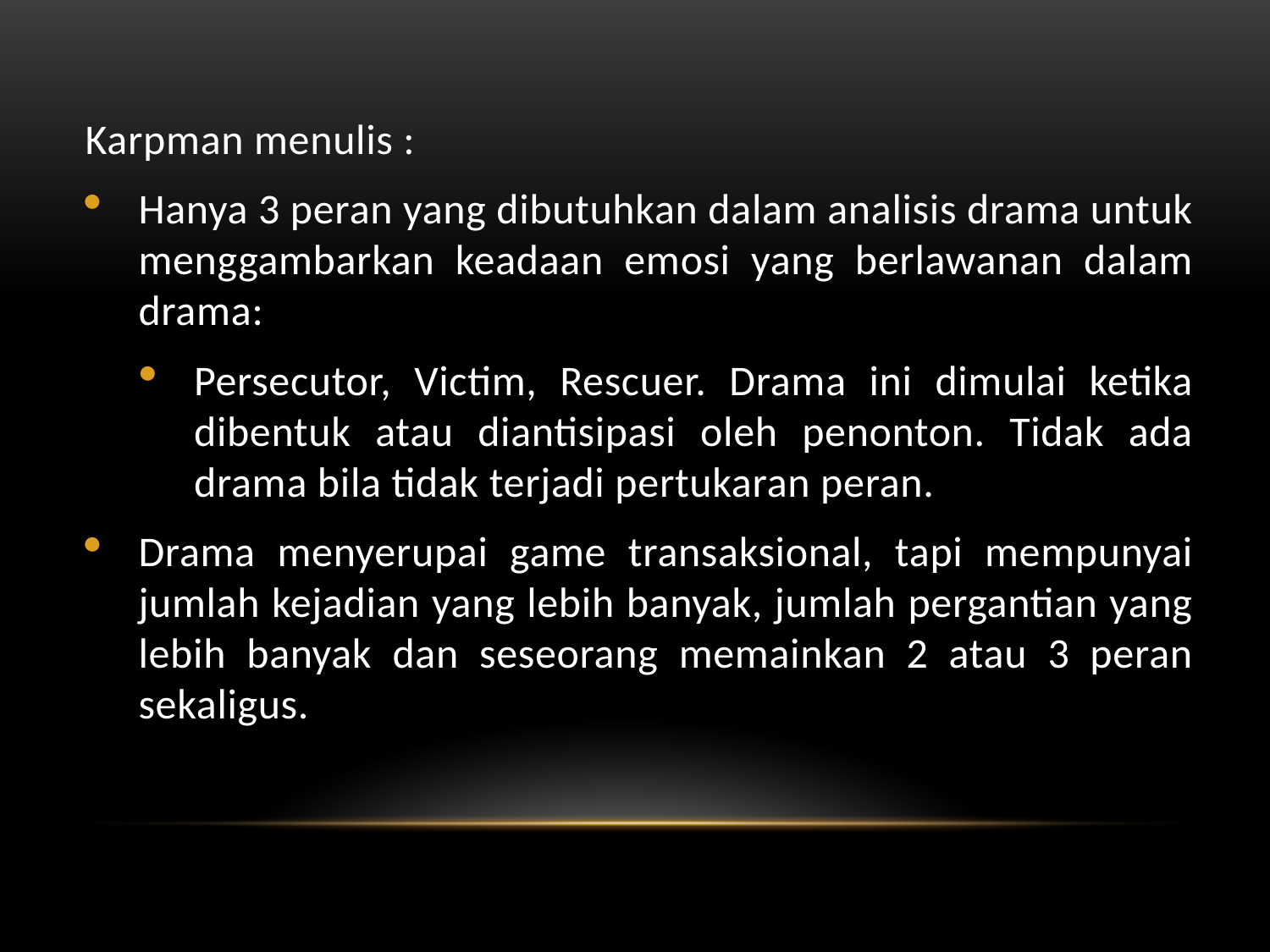

Karpman menulis :
Hanya 3 peran yang dibutuhkan dalam analisis drama untuk menggambarkan keadaan emosi yang berlawanan dalam drama:
Persecutor, Victim, Rescuer. Drama ini dimulai ketika dibentuk atau diantisipasi oleh penonton. Tidak ada drama bila tidak terjadi pertukaran peran.
Drama menyerupai game transaksional, tapi mempunyai jumlah kejadian yang lebih banyak, jumlah pergantian yang lebih banyak dan seseorang memainkan 2 atau 3 peran sekaligus.